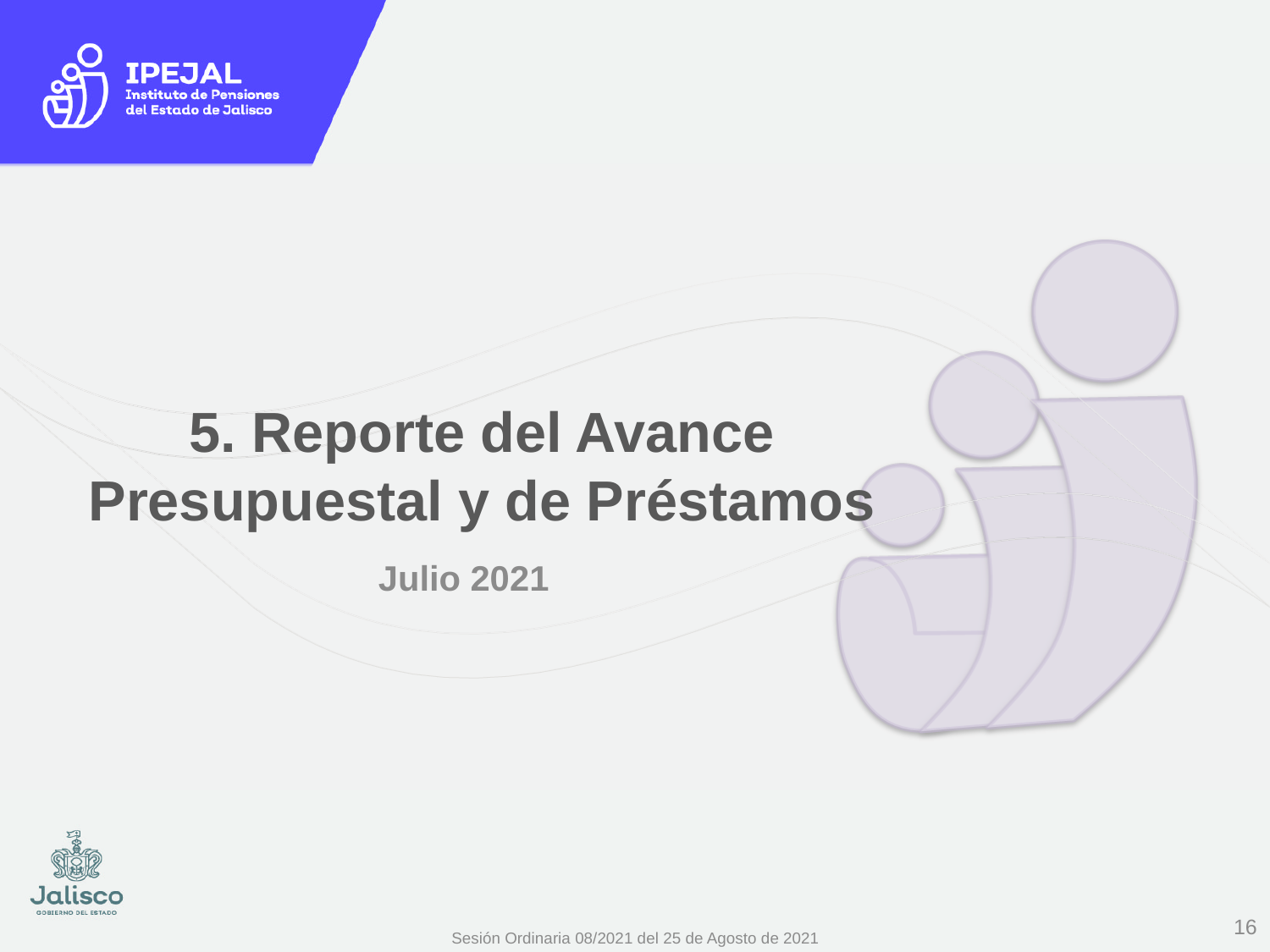

# 5. Reporte del Avance Presupuestal y de Préstamos
Julio 2021
16
Sesión Ordinaria 08/2021 del 25 de Agosto de 2021